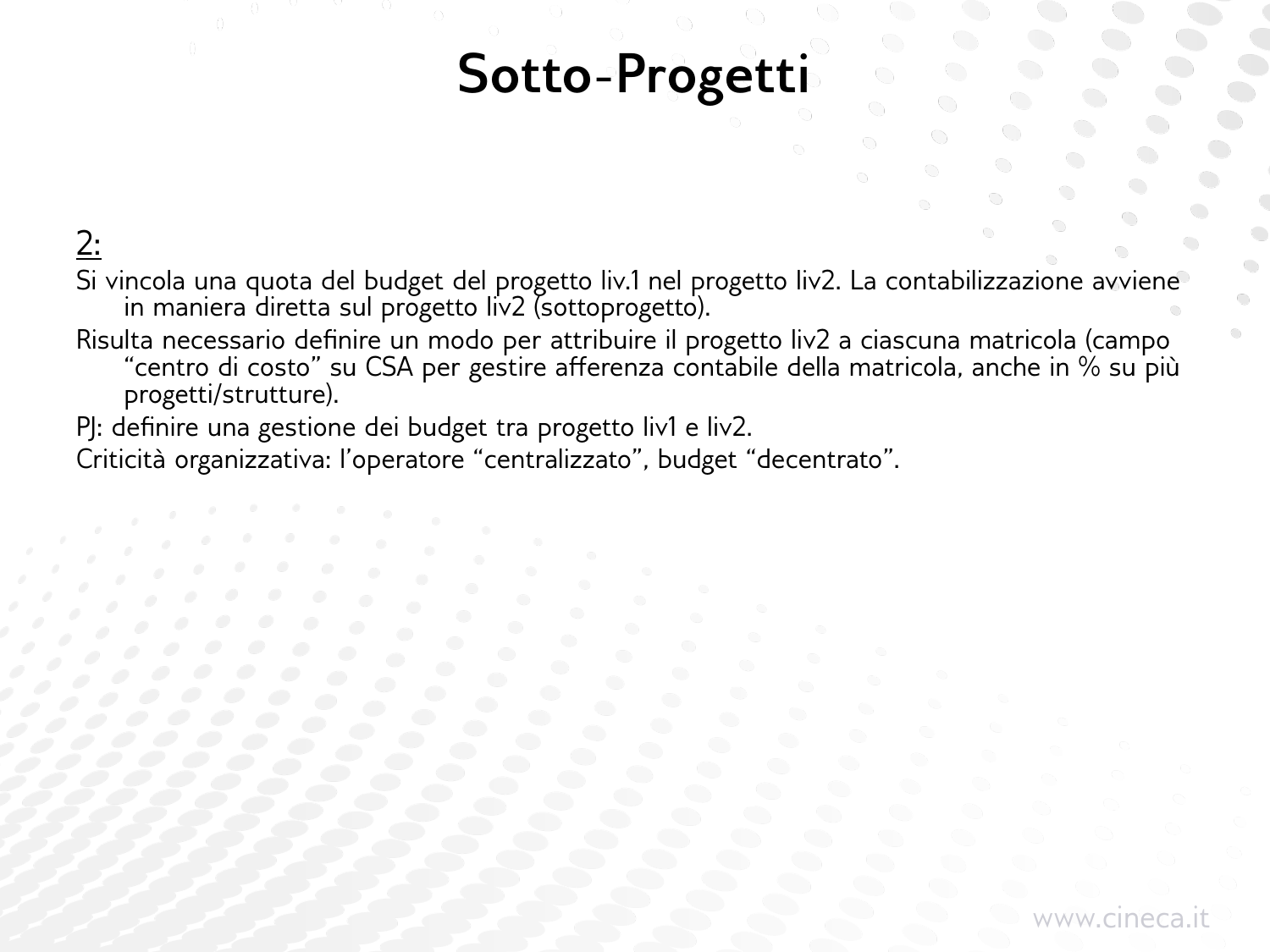

Sotto-Progetti
2:
Si vincola una quota del budget del progetto liv.1 nel progetto liv2. La contabilizzazione avviene in maniera diretta sul progetto liv2 (sottoprogetto).
Risulta necessario definire un modo per attribuire il progetto liv2 a ciascuna matricola (campo “centro di costo” su CSA per gestire afferenza contabile della matricola, anche in % su più progetti/strutture).
PJ: definire una gestione dei budget tra progetto liv1 e liv2.
Criticità organizzativa: l’operatore “centralizzato”, budget “decentrato”.